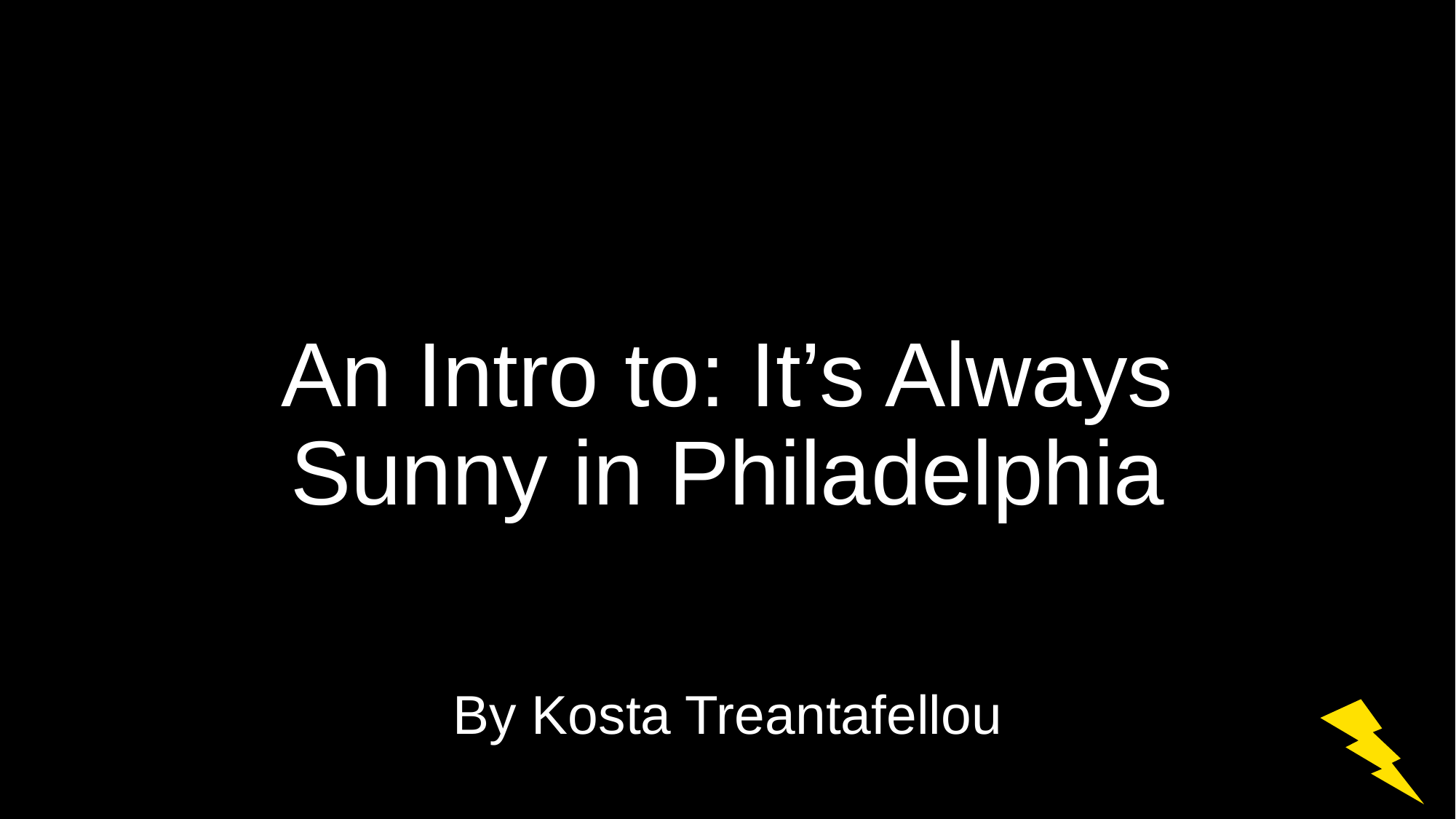

# An Intro to: It’s Always Sunny in Philadelphia
By Kosta Treantafellou